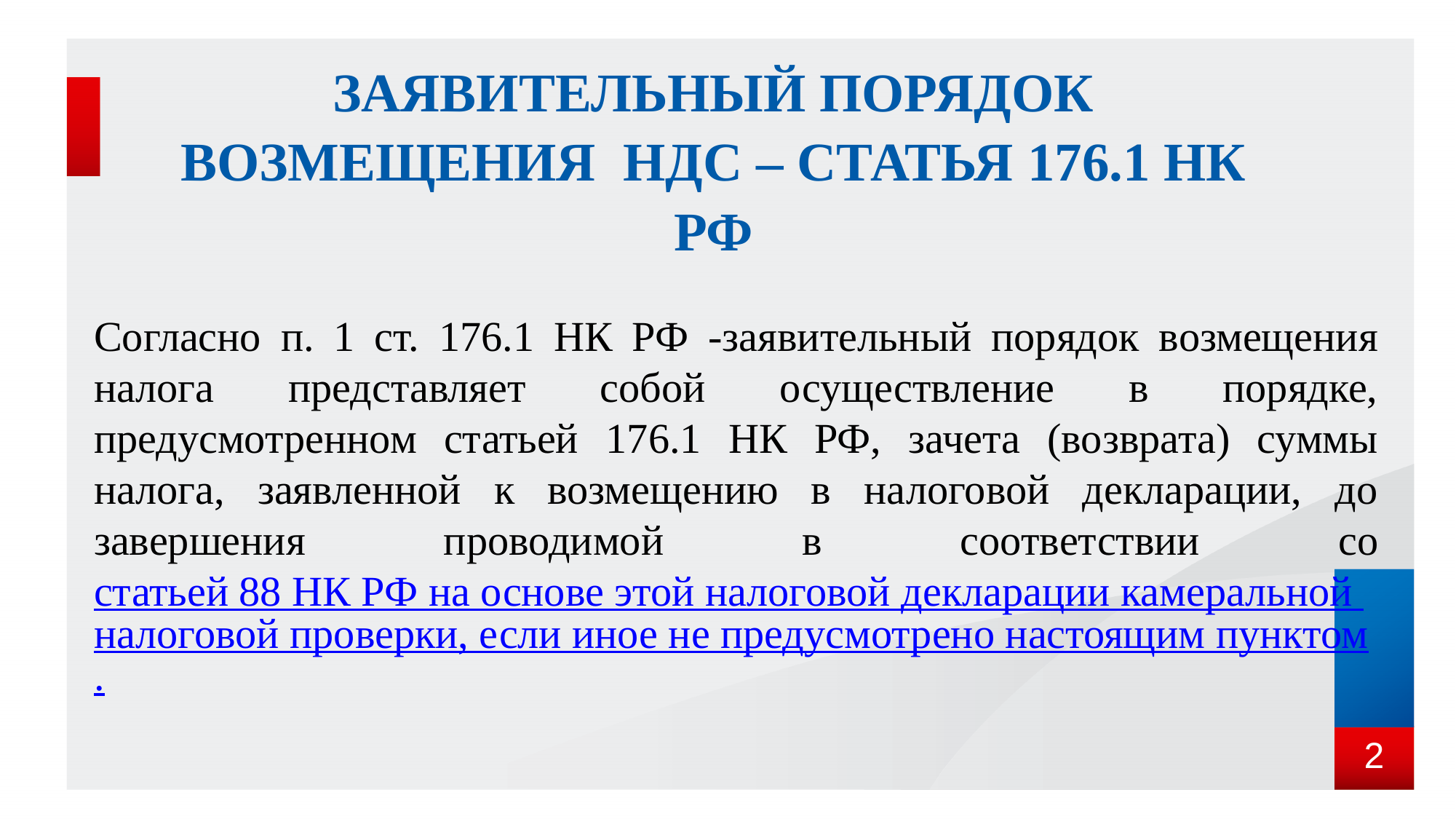

# Заявительный порядок возмещения  НДС – статья 176.1 НК РФ

Согласно п. 1 ст. 176.1 НК РФ -заявительный порядок возмещения налога представляет собой осуществление в порядке, предусмотренном статьей 176.1 НК РФ, зачета (возврата) суммы налога, заявленной к возмещению в налоговой декларации, до завершения проводимой в соответствии со статьей 88 НК РФ на основе этой налоговой декларации камеральной налоговой проверки, если иное не предусмотрено настоящим пунктом.

2